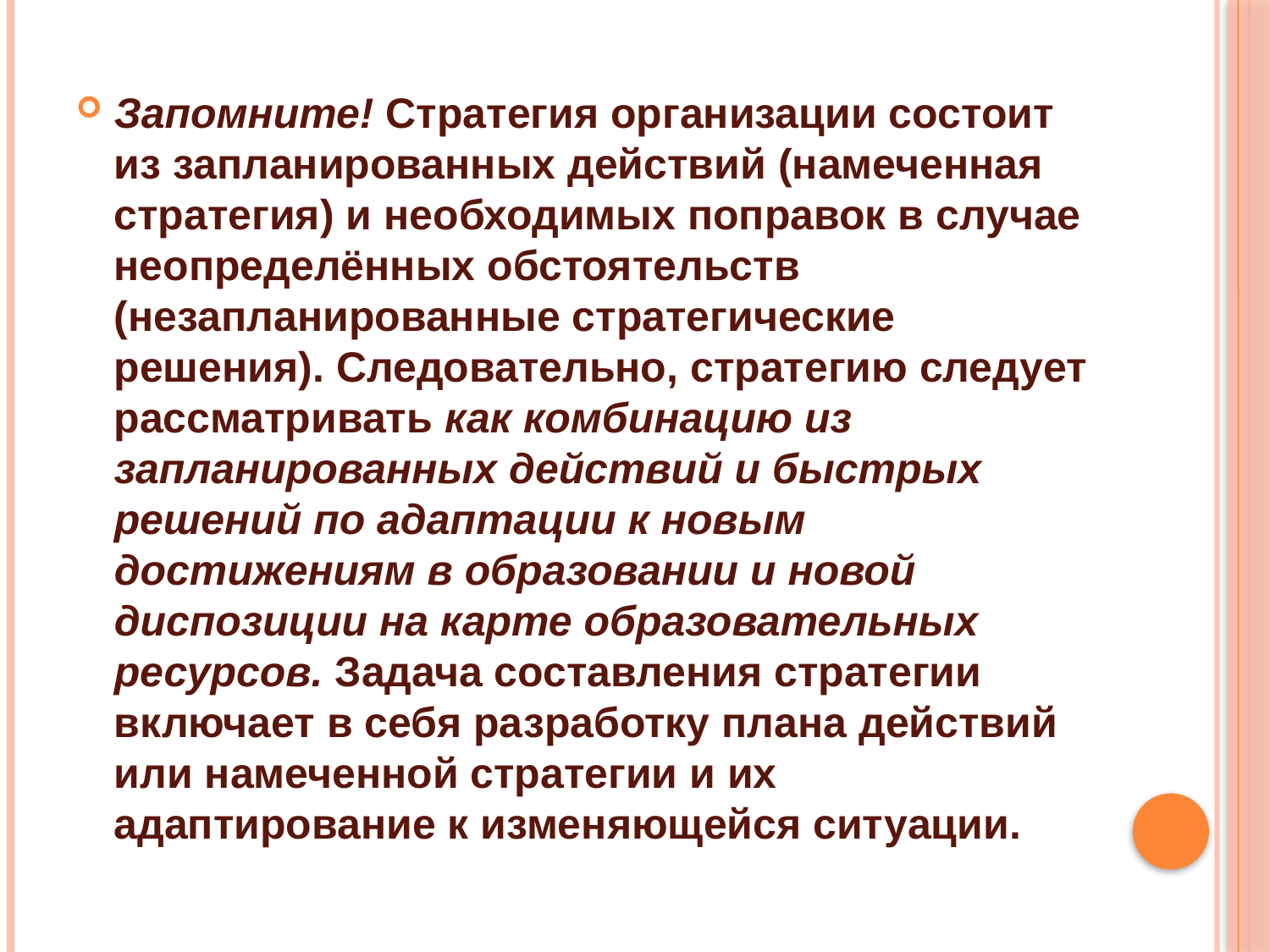

#
Запомните! Стратегия организации состоит из запланированных действий (намеченная стратегия) и необходимых поправок в случае неопределённых обстоятельств (незапланированные стратегические решения). Следовательно, стратегию следует рассматривать как комбинацию из запланированных действий и быстрых решений по адаптации к новым достижениям в образовании и новой диспозиции на карте образовательных ресурсов. Задача составления стратегии включает в себя разработку плана действий или намеченной стратегии и их адаптирование к изменяющейся ситуации.